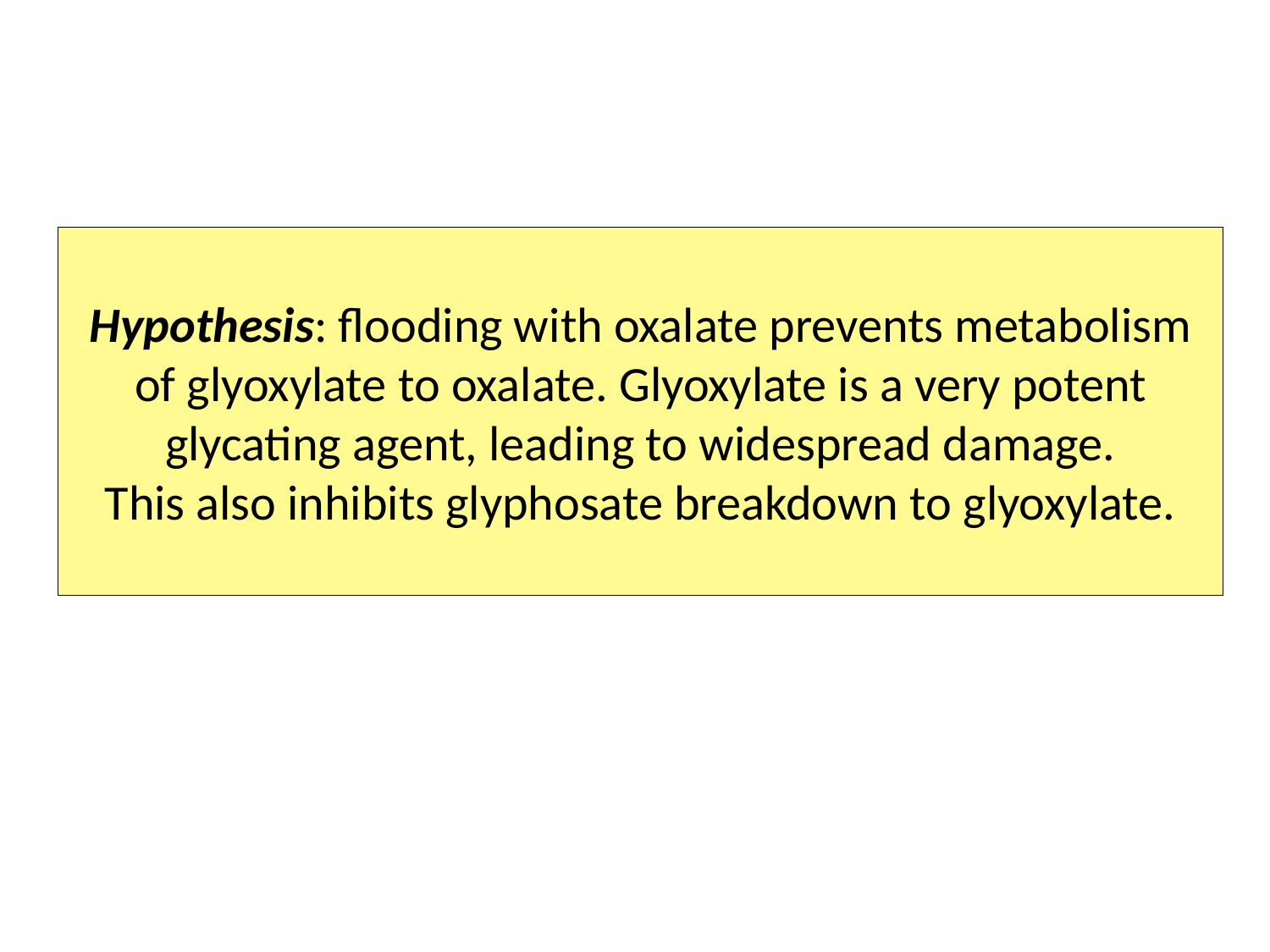

Hypothesis: flooding with oxalate prevents metabolism of glyoxylate to oxalate. Glyoxylate is a very potent glycating agent, leading to widespread damage.
This also inhibits glyphosate breakdown to glyoxylate.